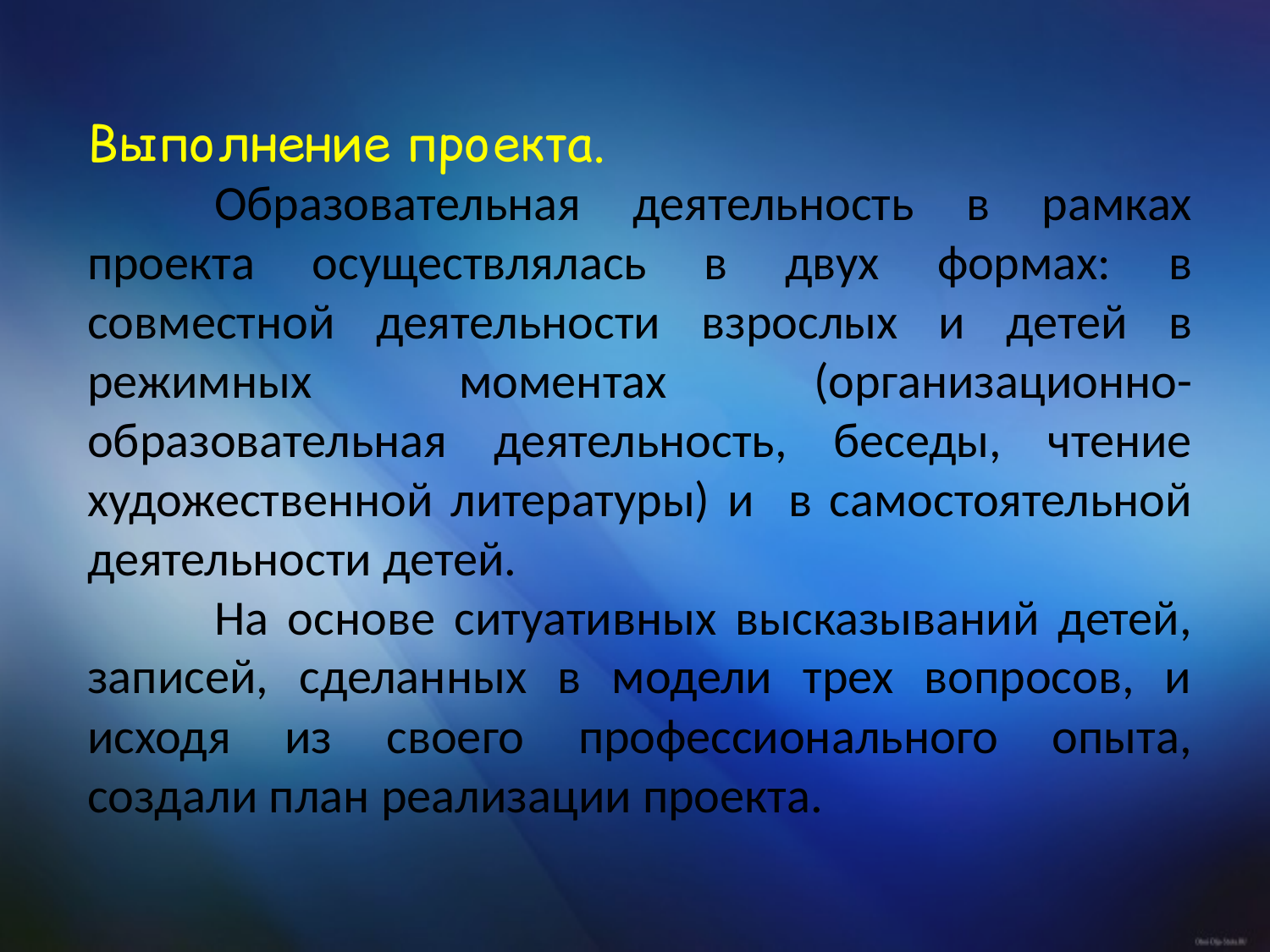

Выполнение проекта.
	Образовательная деятельность в рамках проекта осуществлялась в двух формах: в совместной деятельности взрослых и детей в режимных моментах (организационно-образовательная деятельность, беседы, чтение художественной литературы) и  в самостоятельной деятельности детей.
	На основе ситуативных высказываний детей, записей, сделанных в модели трех вопросов, и исходя из своего профессионального опыта, создали план реализации проекта.